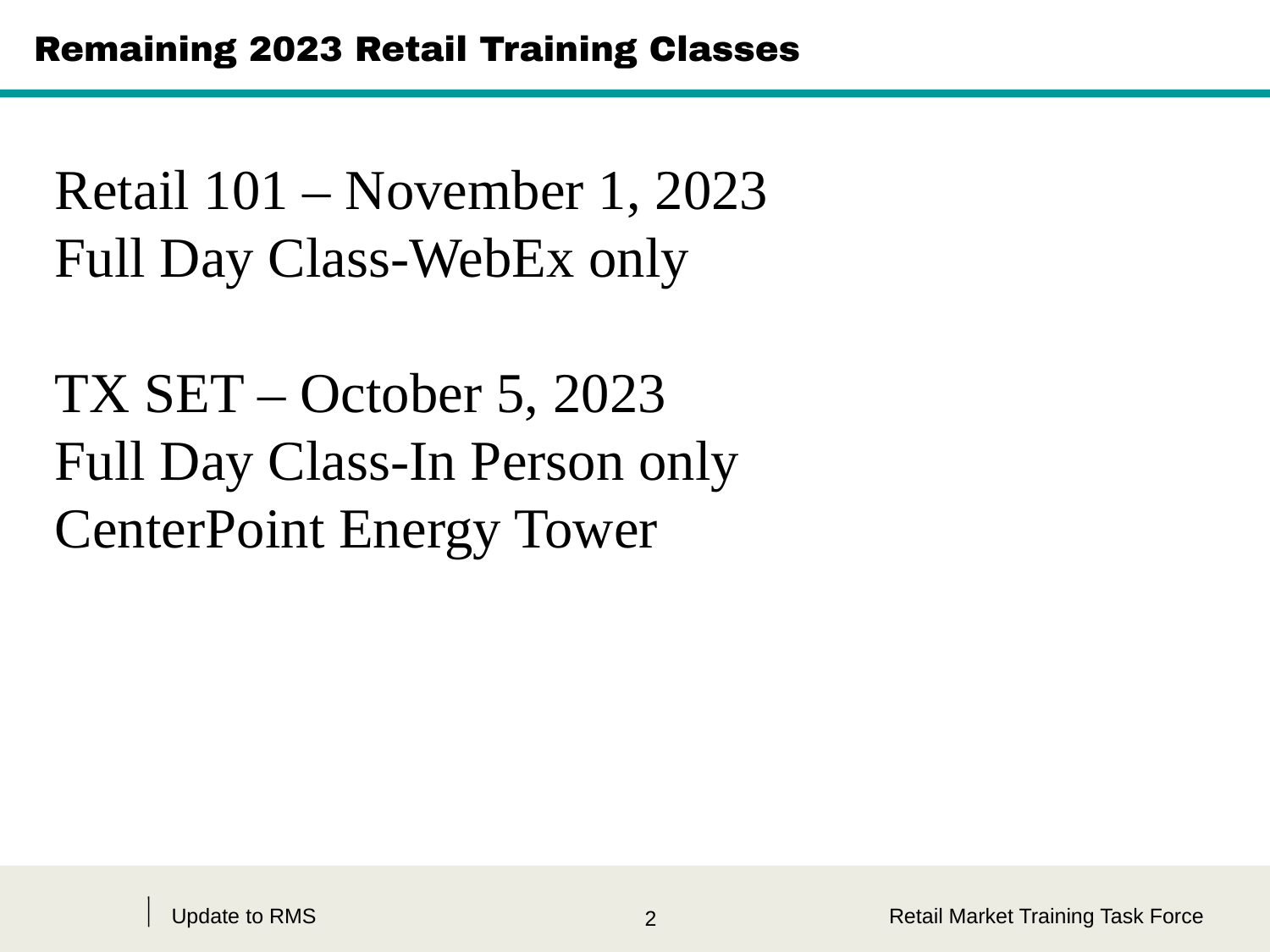

# Remaining 2023 Retail Training Classes
Retail 101 – November 1, 2023
Full Day Class-WebEx only

TX SET – October 5, 2023
Full Day Class-In Person only
CenterPoint Energy Tower
Update to RMS
Retail Market Training Task Force